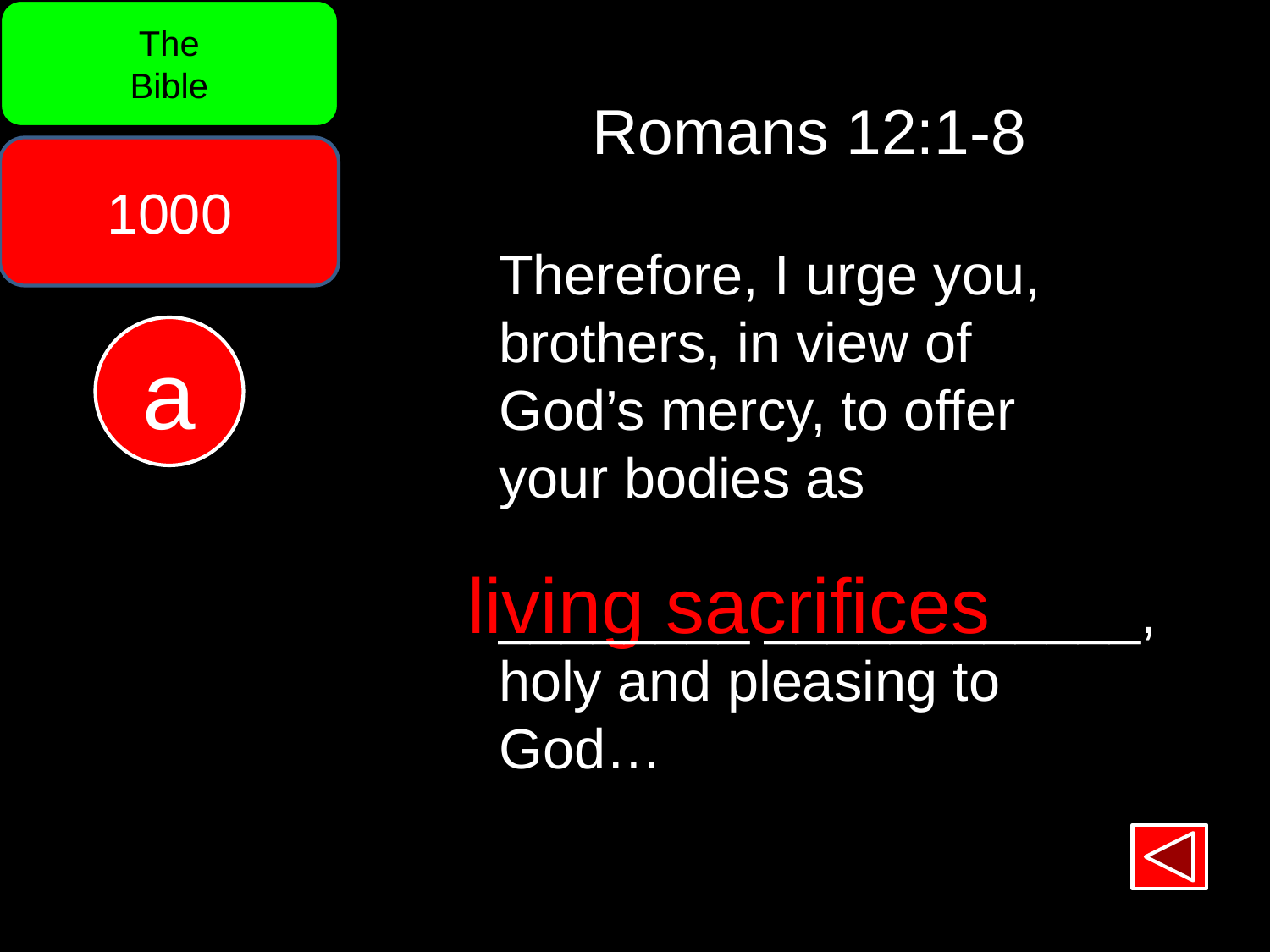

The
Bible
Romans 12:1-8
1000
Therefore, I urge you,
brothers, in view of
God’s mercy, to offer
your bodies as

________ ____________,
holy and pleasing to
God…
a
living sacrifices